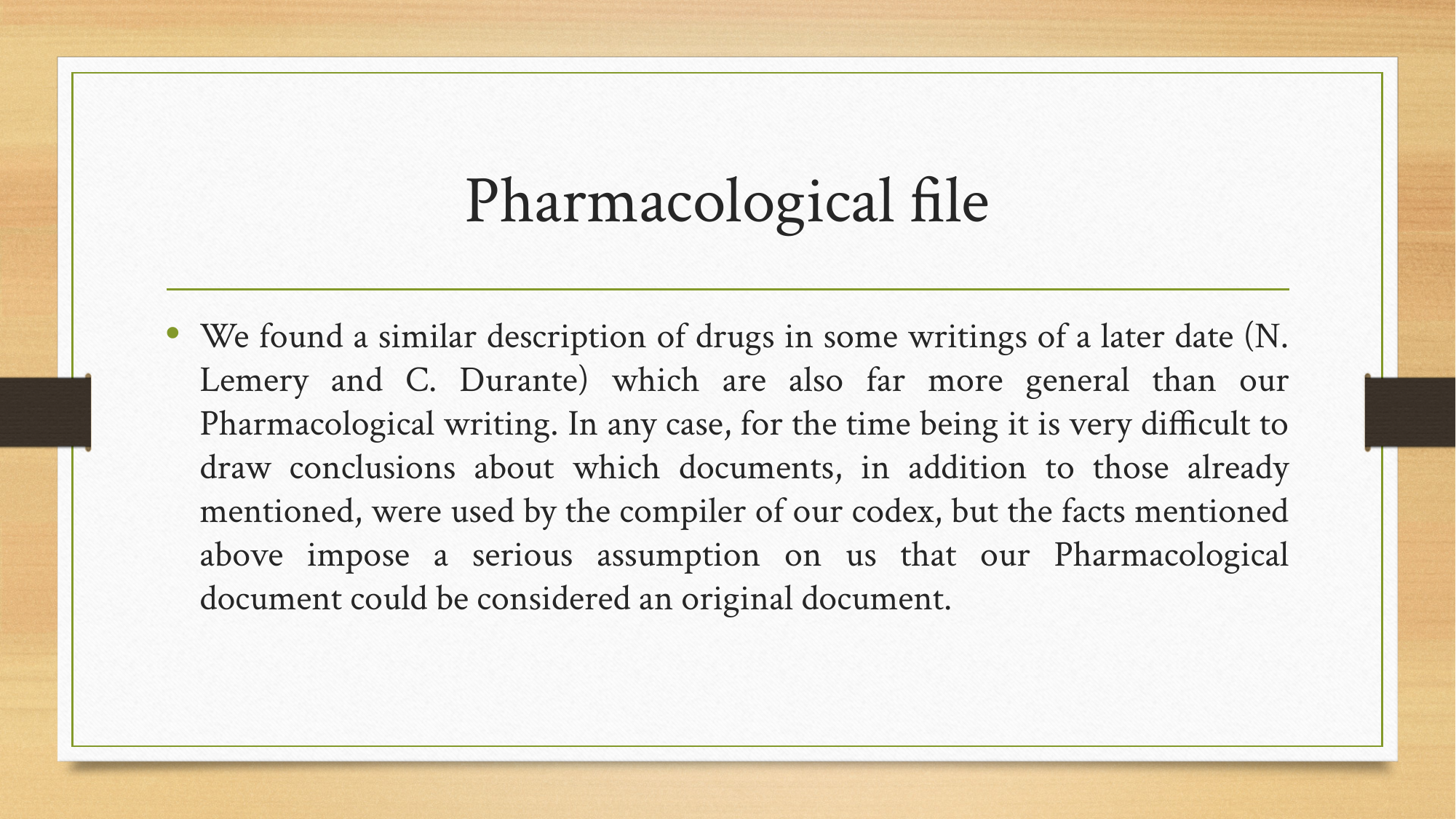

# Pharmacological file
We found a similar description of drugs in some writings of a later date (N. Lemery and C. Durante) which are also far more general than our Pharmacological writing. In any case, for the time being it is very difficult to draw conclusions about which documents, in addition to those already mentioned, were used by the compiler of our codex, but the facts mentioned above impose a serious assumption on us that our Pharmacological document could be considered an original document.